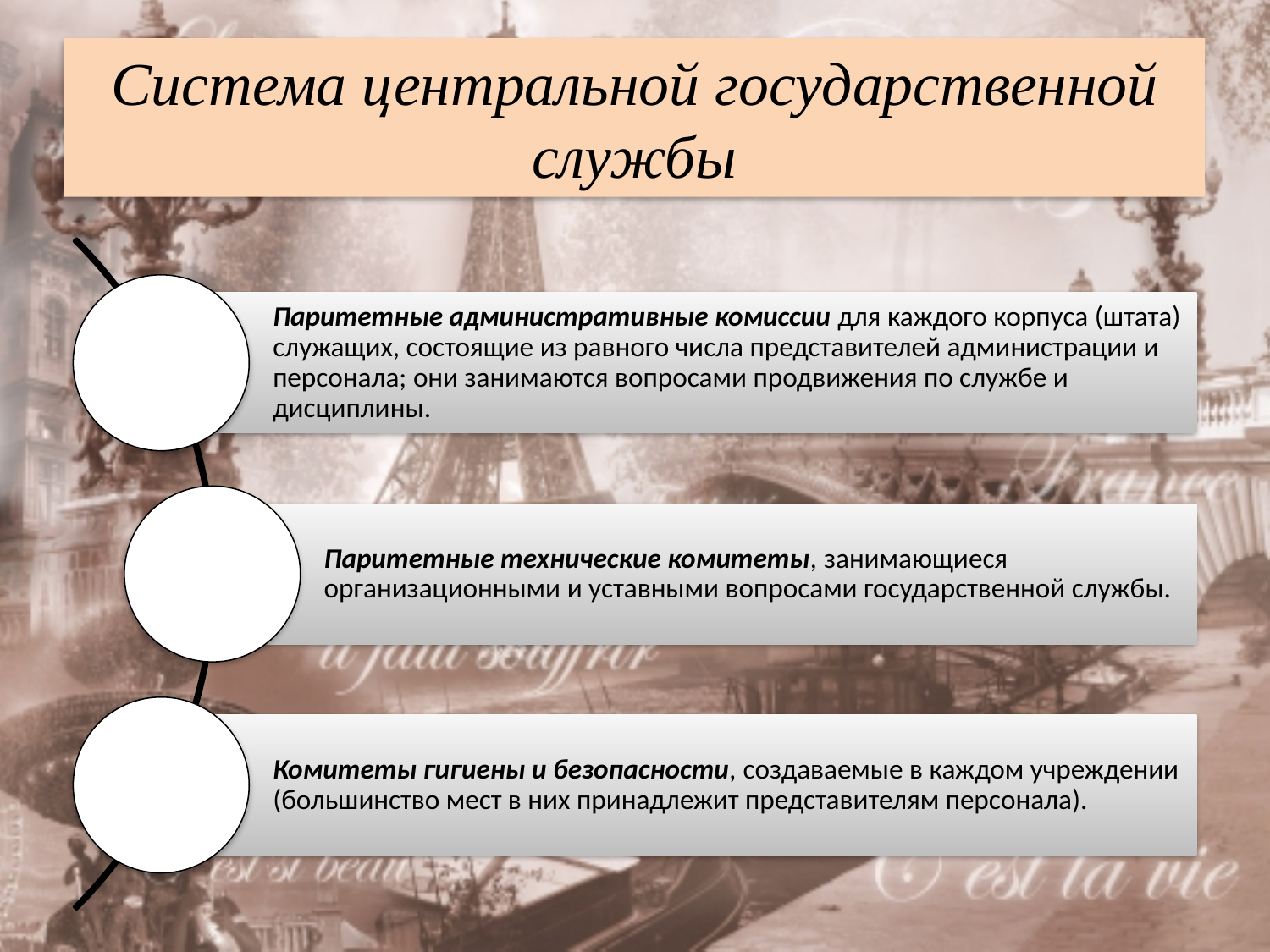

# Система центральной государственной службы
Паритетные административные комиссии для каждого корпуса (штата) служащих, состоящие из равного числа представителей администрации и персонала; они занимаются вопросами продвижения по службе и дисциплины.
Паритетные технические комитеты, занимающиеся организационными и уставными вопросами государственной службы.
Комитеты гигиены и безопасности, создаваемые в каждом учреждении (большинство мест в них принадлежит представителям персонала).